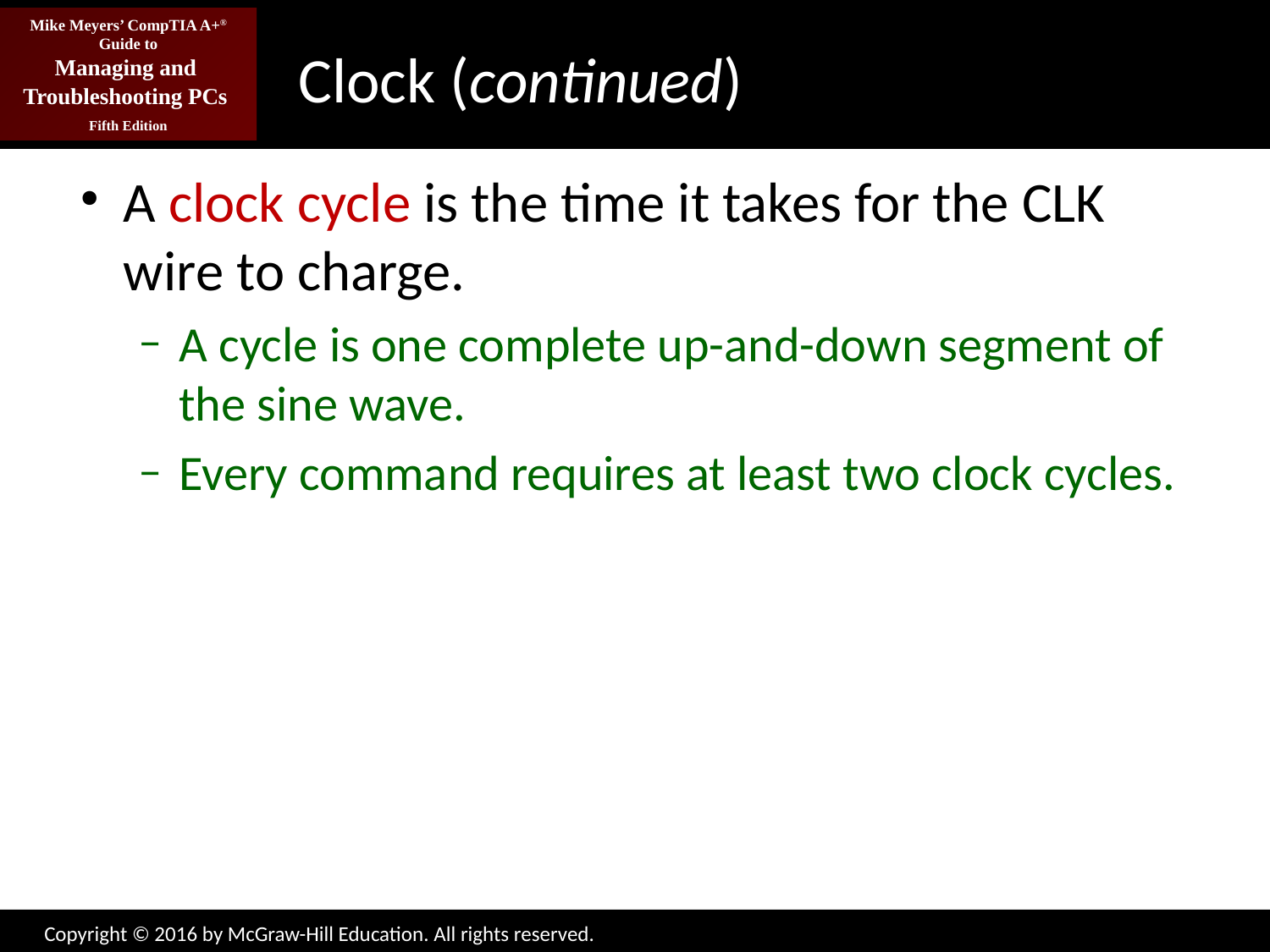

# Clock (continued)
A clock cycle is the time it takes for the CLK wire to charge.
A cycle is one complete up-and-down segment of the sine wave.
Every command requires at least two clock cycles.